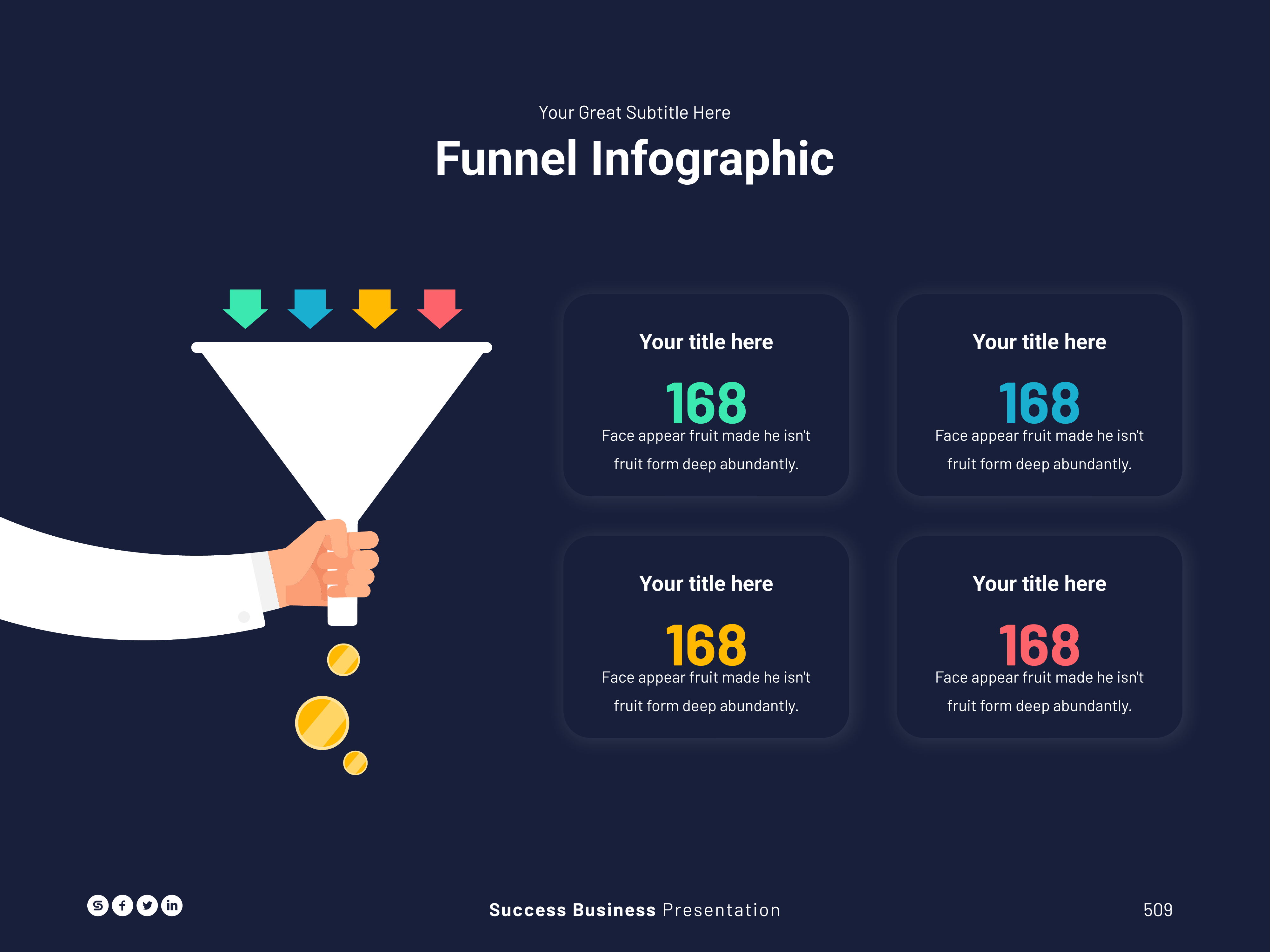

Your Great Subtitle Here
Funnel Infographic

Your title here
168
Face appear fruit made he isn't fruit form deep abundantly.
Your title here
168
Face appear fruit made he isn't fruit form deep abundantly.

Your title here
168
Face appear fruit made he isn't fruit form deep abundantly.
Your title here
168
Face appear fruit made he isn't fruit form deep abundantly.